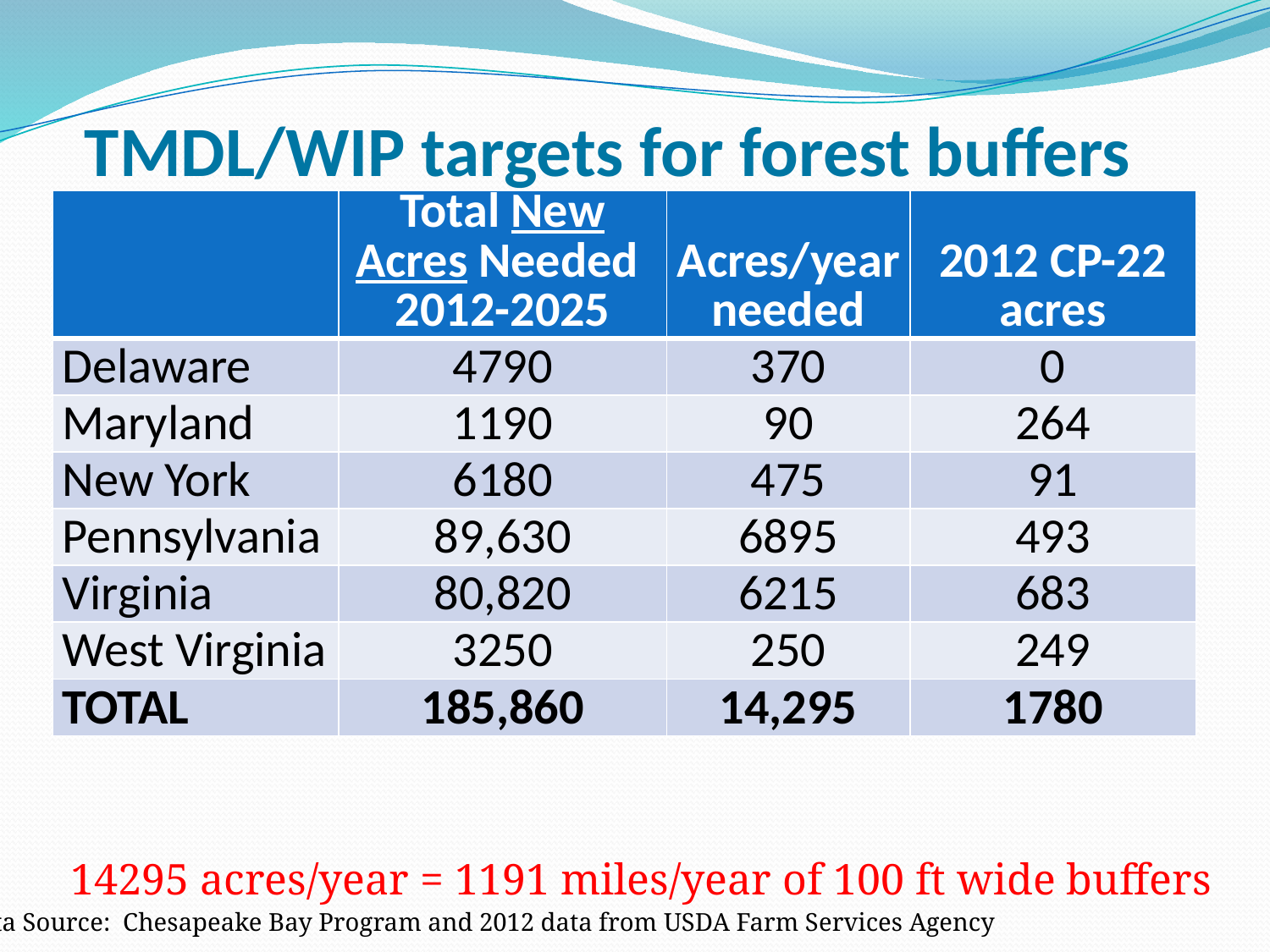

# TMDL/WIP targets for forest buffers
|  | Total New Acres Needed 2012-2025 | Acres/year needed | 2012 CP-22 acres |
| --- | --- | --- | --- |
| Delaware | 4790 | 370 | 0 |
| Maryland | 1190 | 90 | 264 |
| New York | 6180 | 475 | 91 |
| Pennsylvania | 89,630 | 6895 | 493 |
| Virginia | 80,820 | 6215 | 683 |
| West Virginia | 3250 | 250 | 249 |
| TOTAL | 185,860 | 14,295 | 1780 |
14295 acres/year = 1191 miles/year of 100 ft wide buffers
Data Source:  Chesapeake Bay Program and 2012 data from USDA Farm Services Agency